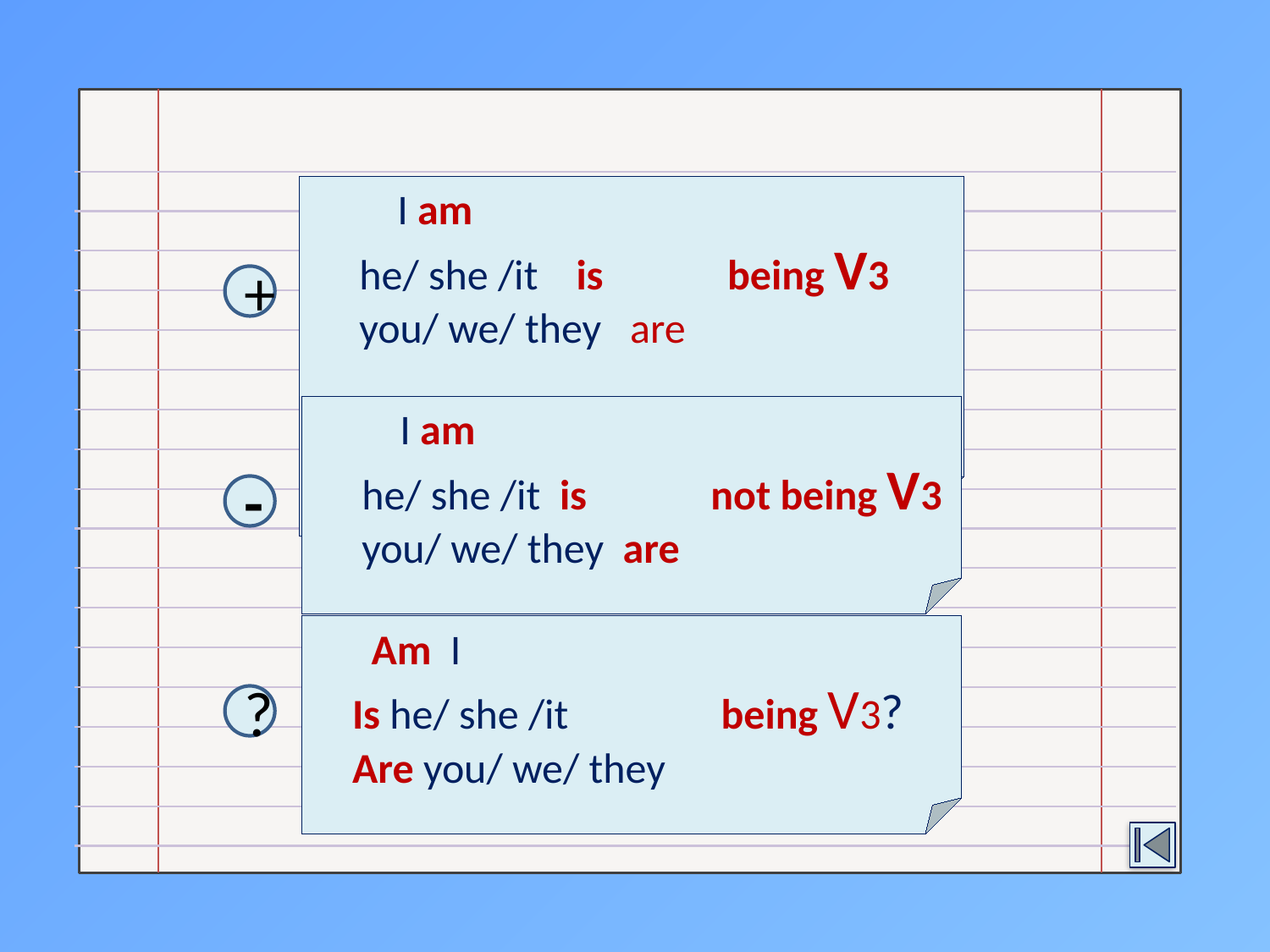

I am
     he/ she /it    is             being V3
     you/ we/ they   are

+
         I am
     he/ she /it  is             not being V3
     you/ we/ they  are
-
      Am  I
    Is he/ she /it                being V3?
    Are you/ we/ they
?